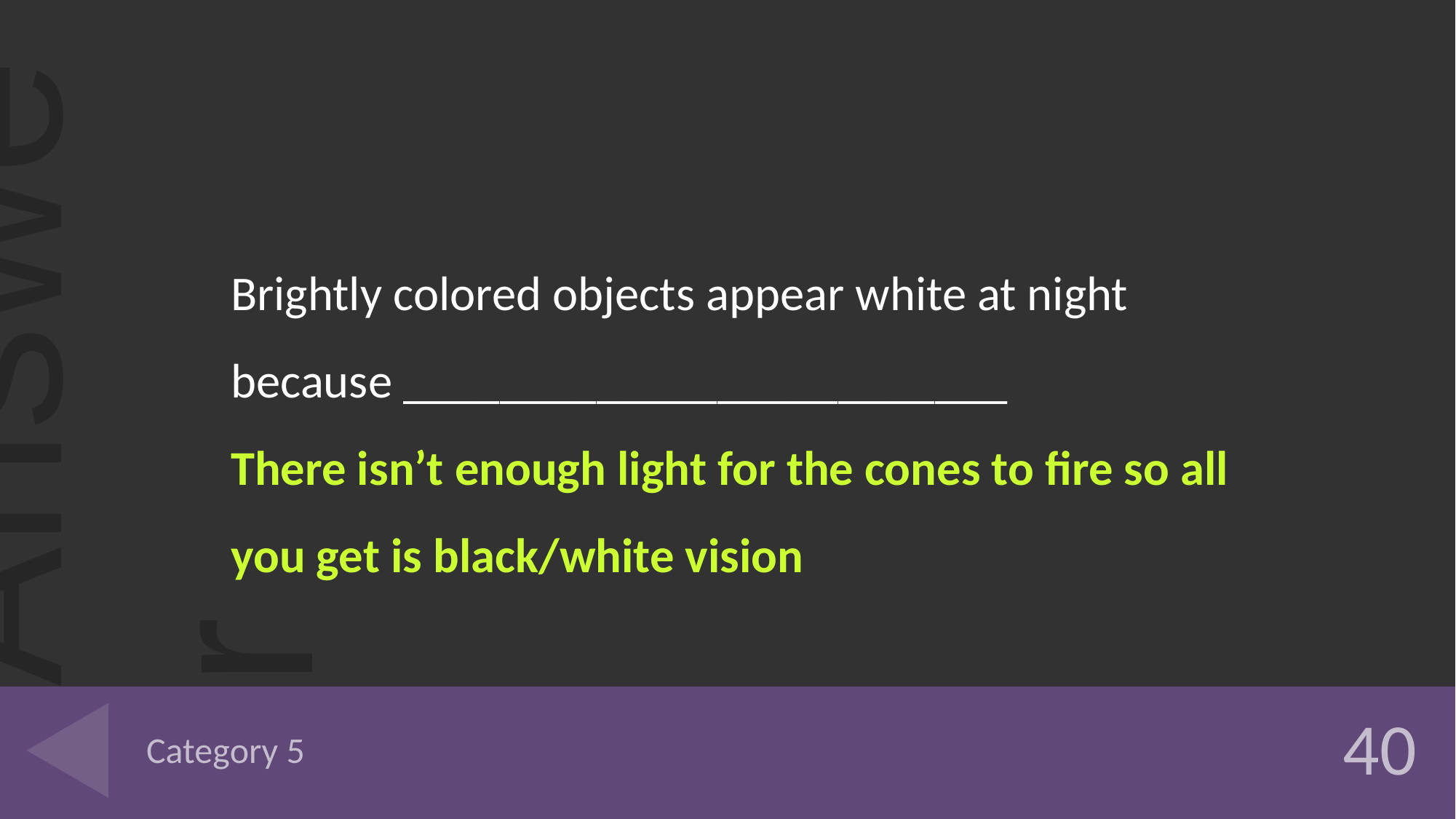

Brightly colored objects appear white at night because _________________________
There isn’t enough light for the cones to fire so all you get is black/white vision
# Category 5
40